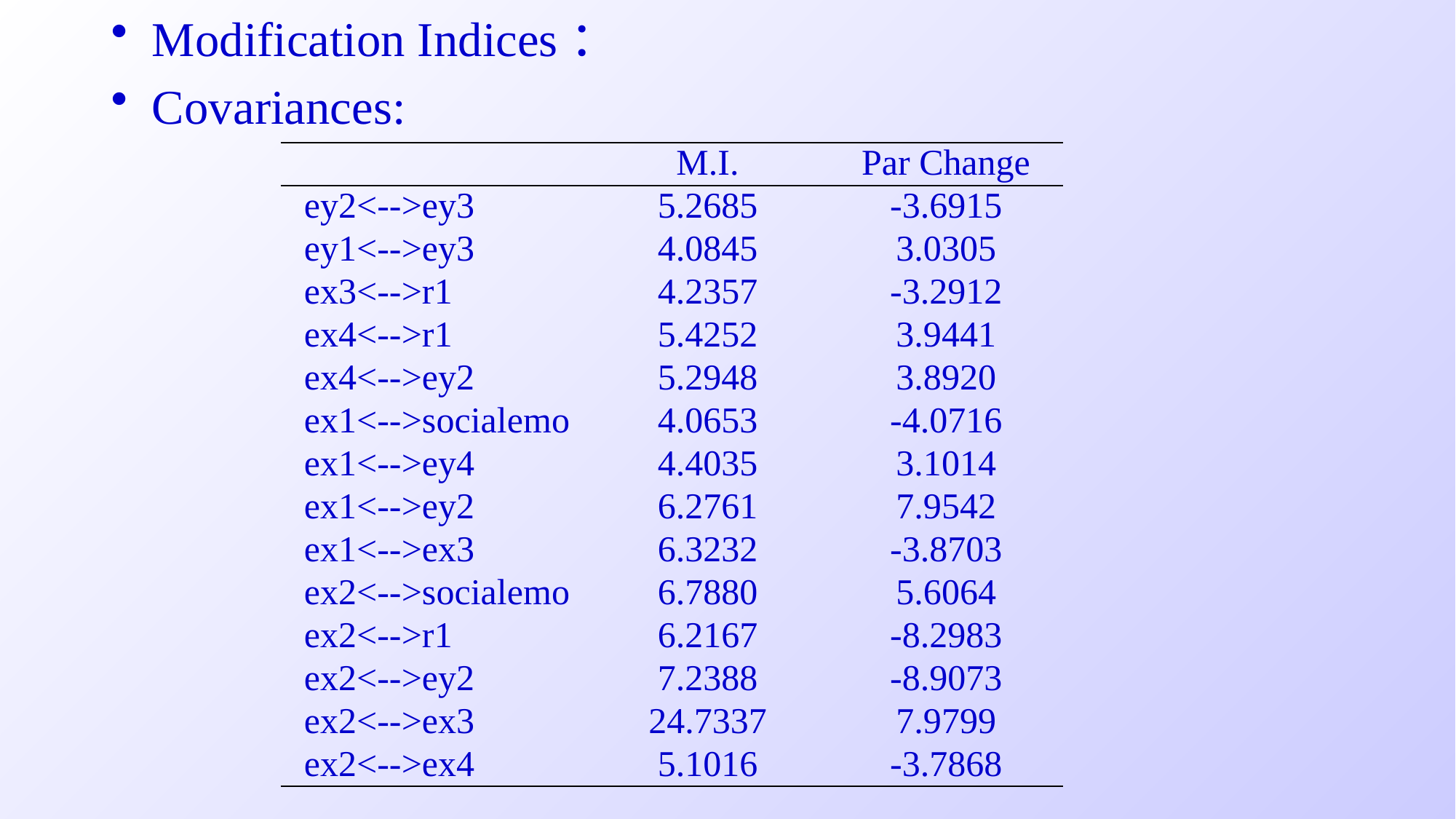

Modification Indices：
Covariances:

|  | M.I. | Par Change |
| --- | --- | --- |
| ey2<-->ey3 | 5.2685 | -3.6915 |
| ey1<-->ey3 | 4.0845 | 3.0305 |
| ex3<-->r1 | 4.2357 | -3.2912 |
| ex4<-->r1 | 5.4252 | 3.9441 |
| ex4<-->ey2 | 5.2948 | 3.8920 |
| ex1<-->socialemo | 4.0653 | -4.0716 |
| ex1<-->ey4 | 4.4035 | 3.1014 |
| ex1<-->ey2 | 6.2761 | 7.9542 |
| ex1<-->ex3 | 6.3232 | -3.8703 |
| ex2<-->socialemo | 6.7880 | 5.6064 |
| ex2<-->r1 | 6.2167 | -8.2983 |
| ex2<-->ey2 | 7.2388 | -8.9073 |
| ex2<-->ex3 | 24.7337 | 7.9799 |
| ex2<-->ex4 | 5.1016 | -3.7868 |